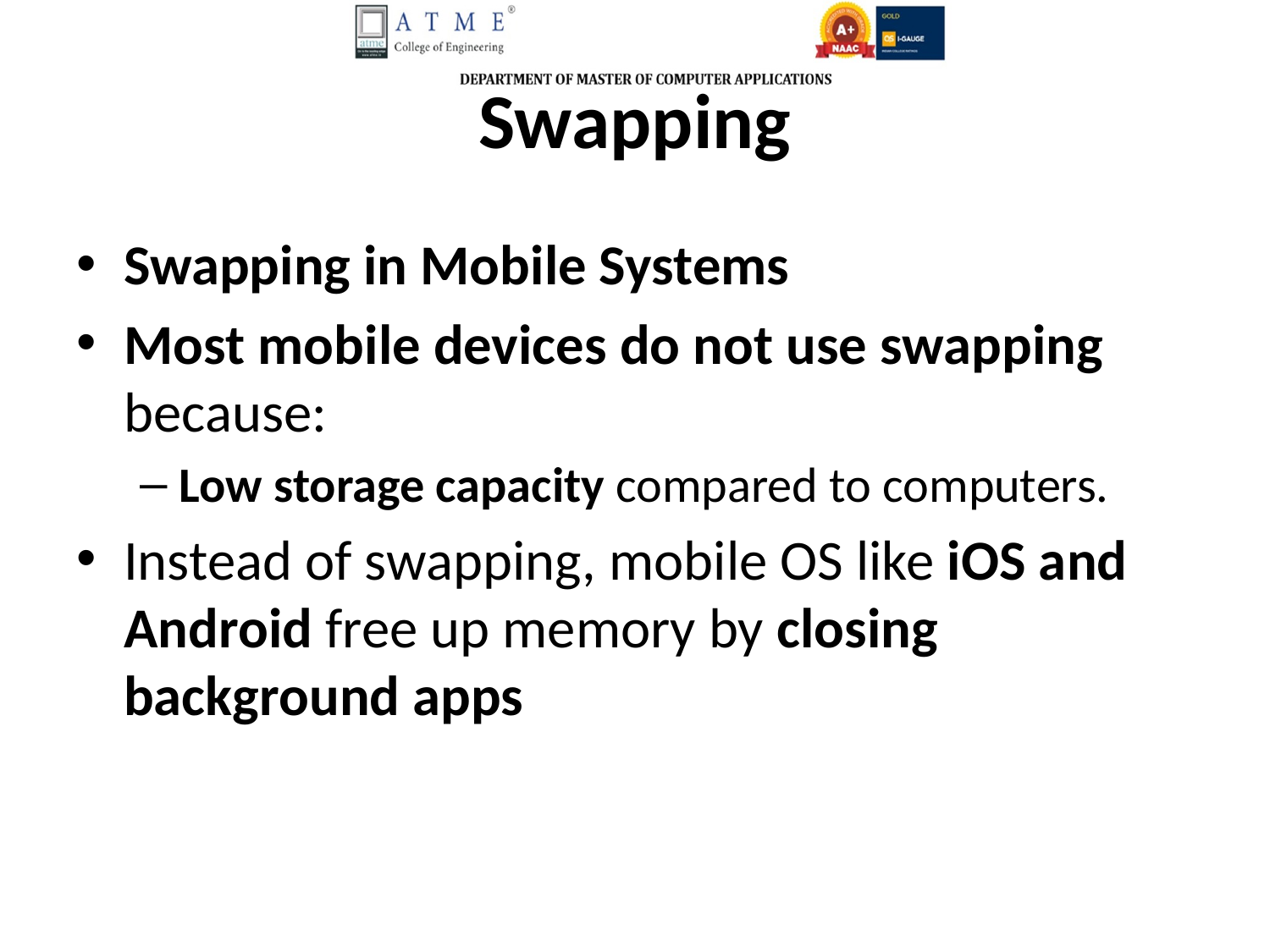

# Swapping
Swapping in Mobile Systems
Most mobile devices do not use swapping because:
Low storage capacity compared to computers.
Instead of swapping, mobile OS like iOS and Android free up memory by closing background apps